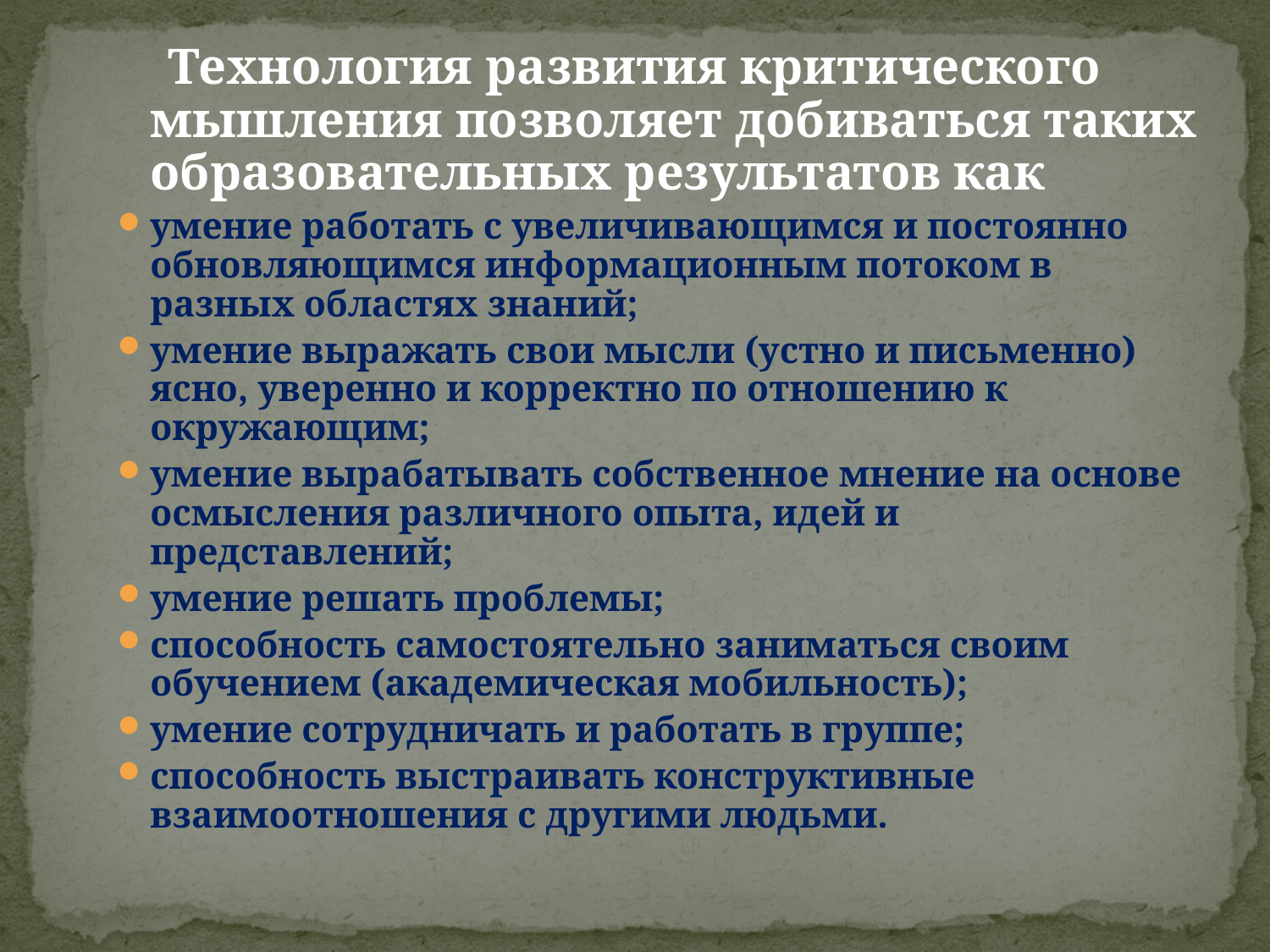

Технология развития критического мышления позволяет добиваться таких образовательных результатов как
умение работать с увеличивающимся и постоянно обновляющимся информационным потоком в разных областях знаний;
умение выражать свои мысли (устно и письменно) ясно, уверенно и корректно по отношению к окружающим;
умение вырабатывать собственное мнение на основе осмысления различного опыта, идей и представлений;
умение решать проблемы;
способность самостоятельно заниматься своим обучением (академическая мобильность);
умение сотрудничать и работать в группе;
способность выстраивать конструктивные взаимоотношения с другими людьми.